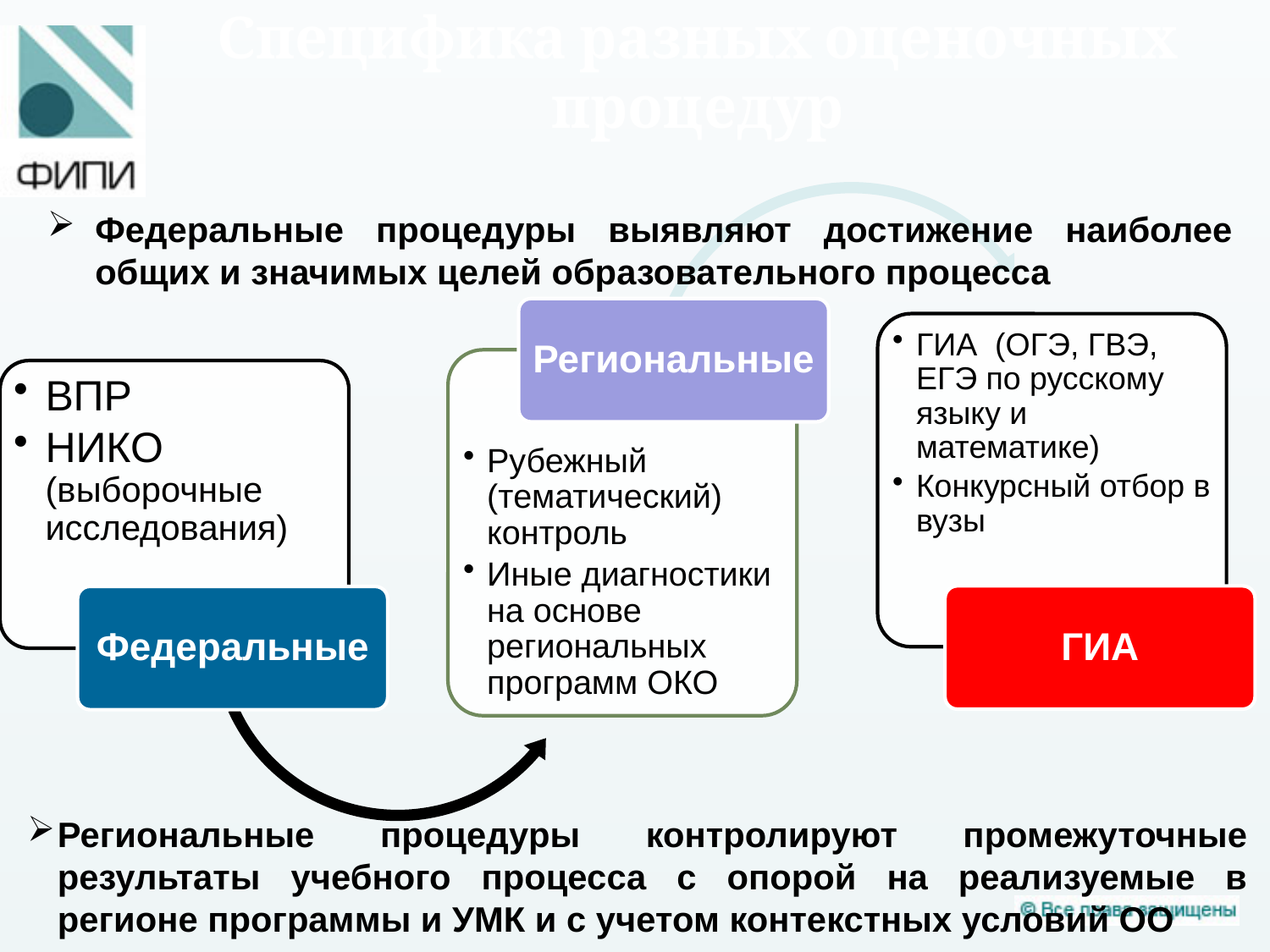

# Специфика разных оценочных процедур

Федеральные процедуры выявляют достижение наиболее общих и значимых целей образовательного процесса

ВПР
НИКО (выборочные исследования)
Федеральные
Рубежный (тематический) контроль
Иные диагностики на основе региональных программ ОКО
Региональные
ГИА  (ОГЭ, ГВЭ, ЕГЭ по русскому языку и математике)
Конкурсный отбор в вузы
ГИА
Региональные процедуры контролируют промежуточные результаты учебного процесса с опорой на реализуемые в регионе программы и УМК и с учетом контекстных условий ОО